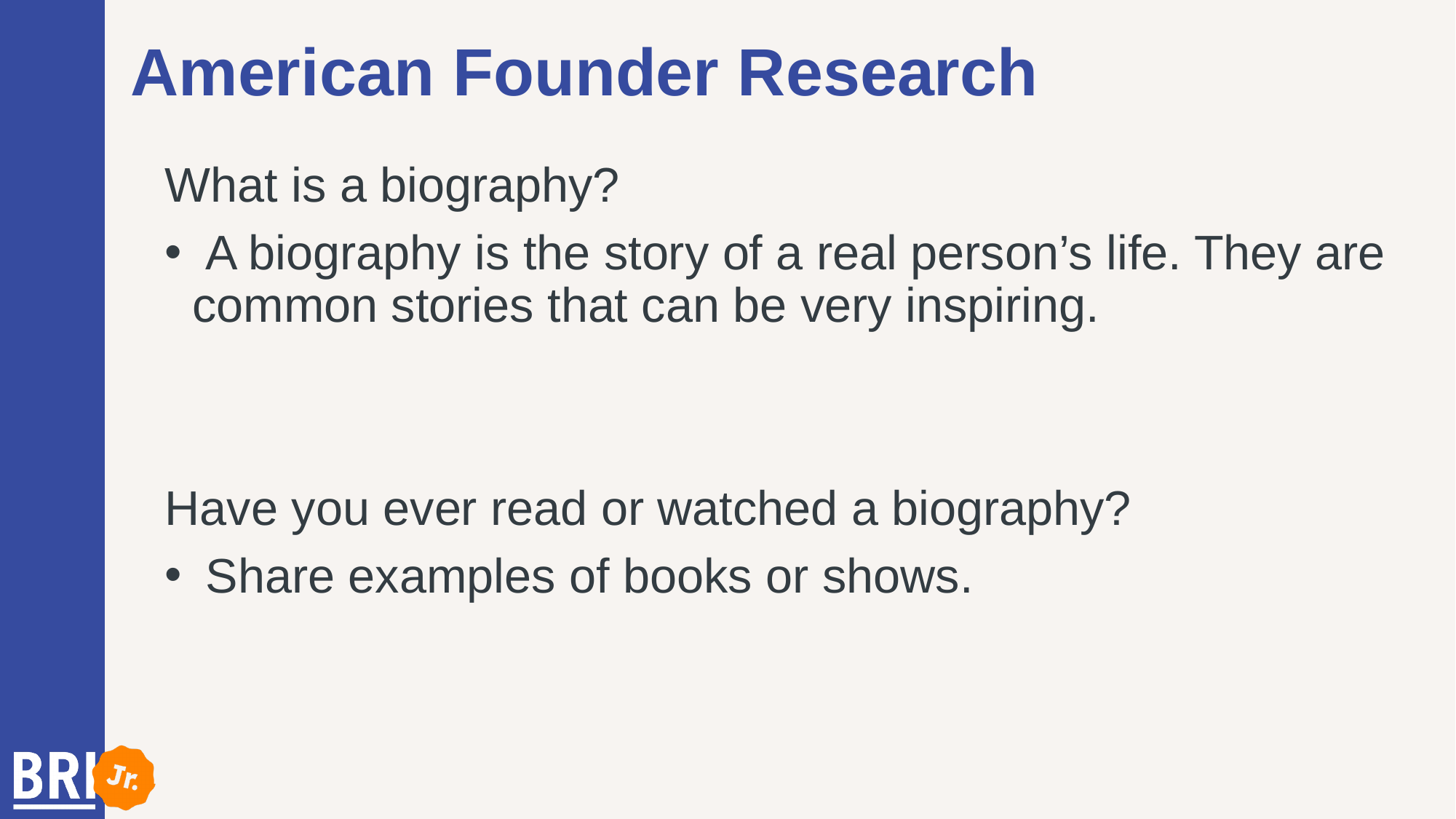

# American Founder Research
What is a biography?
 A biography is the story of a real person’s life. They are common stories that can be very inspiring.

Have you ever read or watched a biography?
 Share examples of books or shows.